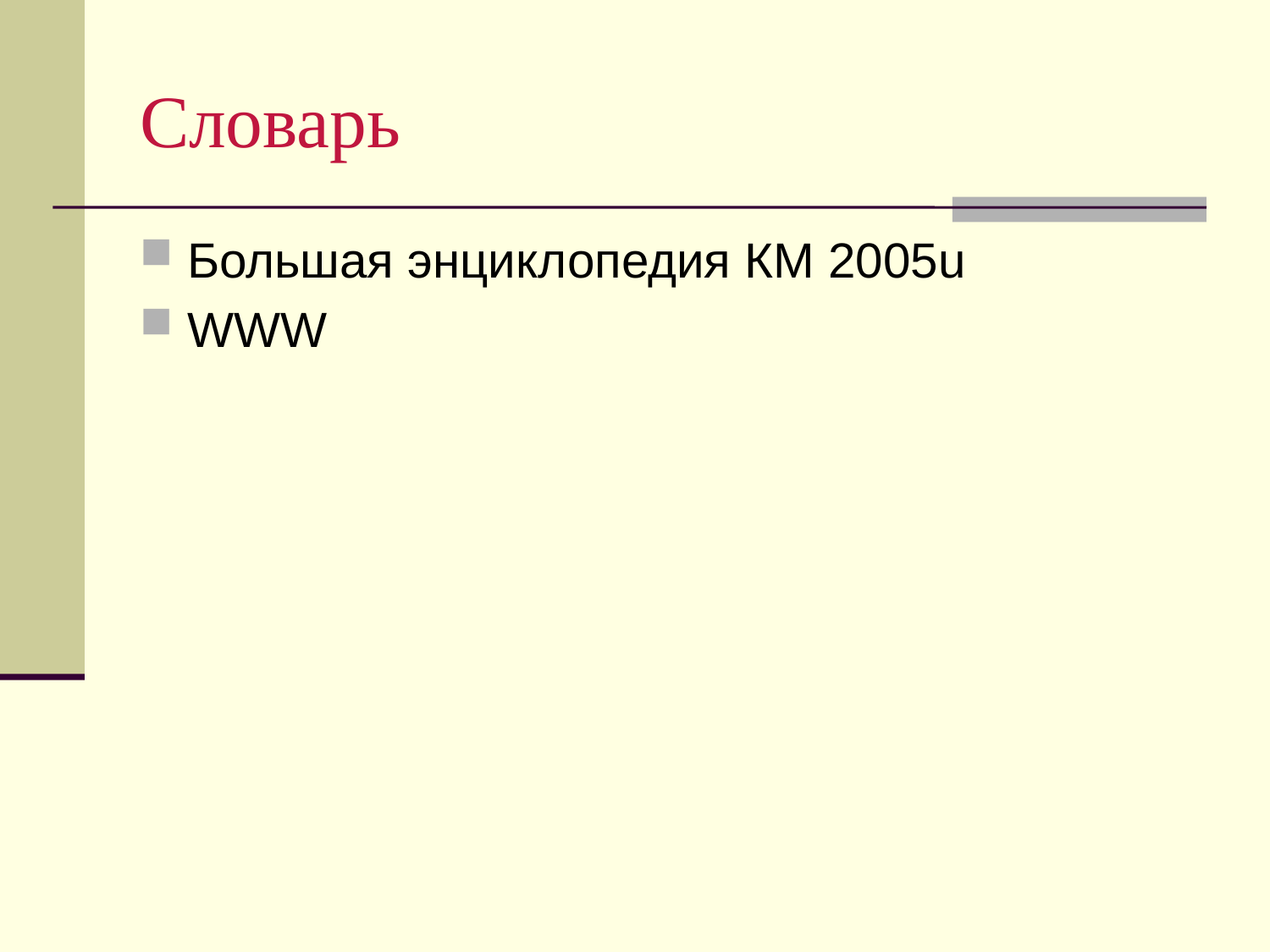

# Словарь
Большая энциклопедия КМ 2005u
WWW